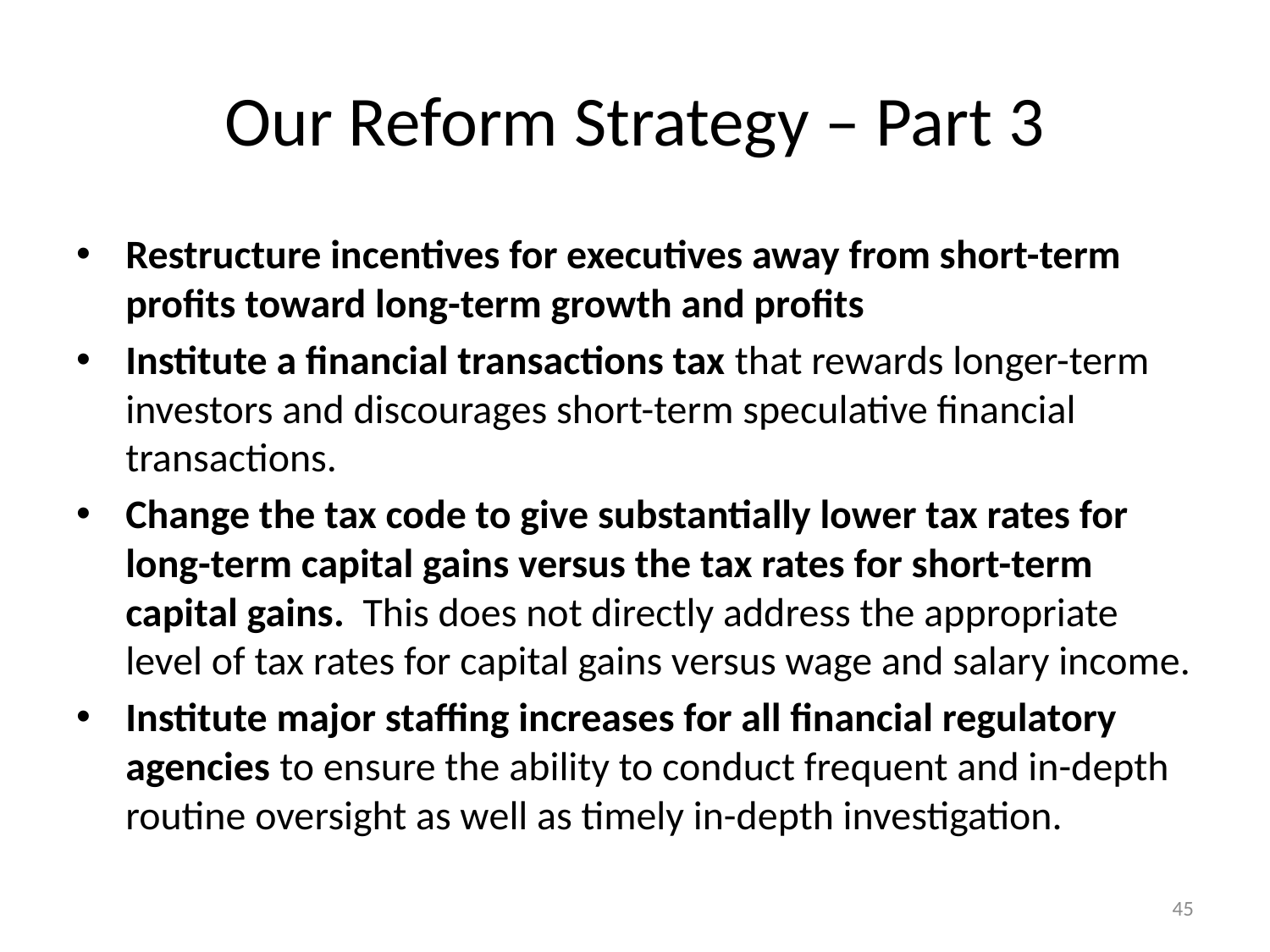

# Our Reform Strategy – Part 3
Restructure incentives for executives away from short-term profits toward long-term growth and profits
Institute a financial transactions tax that rewards longer-term investors and discourages short-term speculative financial transactions.
Change the tax code to give substantially lower tax rates for long-term capital gains versus the tax rates for short-term capital gains.  This does not directly address the appropriate level of tax rates for capital gains versus wage and salary income.
Institute major staffing increases for all financial regulatory agencies to ensure the ability to conduct frequent and in-depth routine oversight as well as timely in-depth investigation.

45